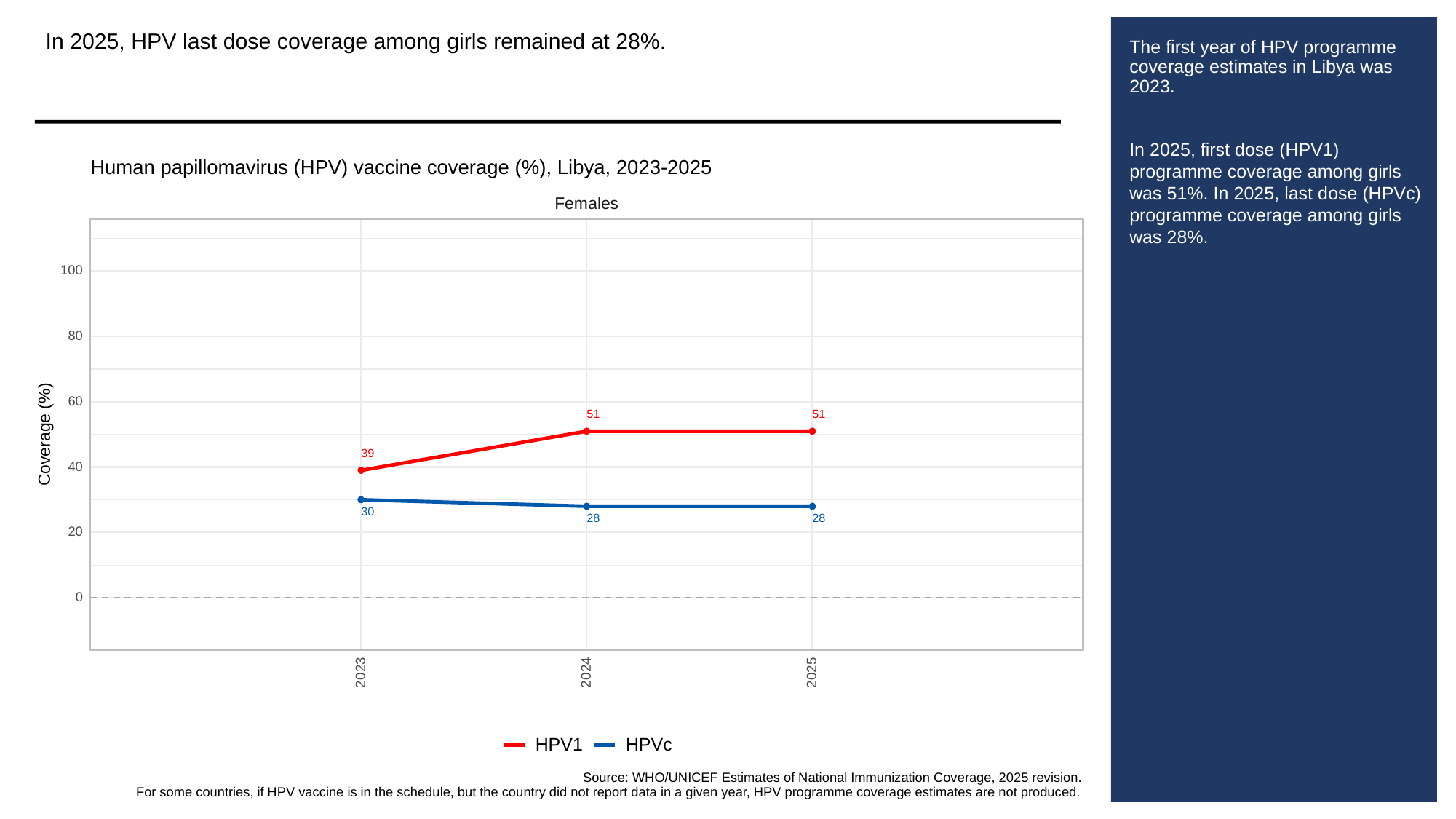

In 2025, HPV last dose coverage among girls remained at 28%.
# The first year of HPV programme coverage estimates in Libya was 2023.

In 2025, first dose (HPV1) programme coverage among girls was 51%. In 2025, last dose (HPVc) programme coverage among girls was 28%.

Human papillomavirus (HPV) vaccine coverage (%), Libya, 2023-2025
Females

100

80

60

51
51
Coverage (%)

39
40

30
28
28
20

0

2023
2024
2025
HPVc
HPV1

Source: WHO/UNICEF Estimates of National Immunization Coverage, 2025 revision.
For some countries, if HPV vaccine is in the schedule, but the country did not report data in a given year, HPV programme coverage estimates are not produced.